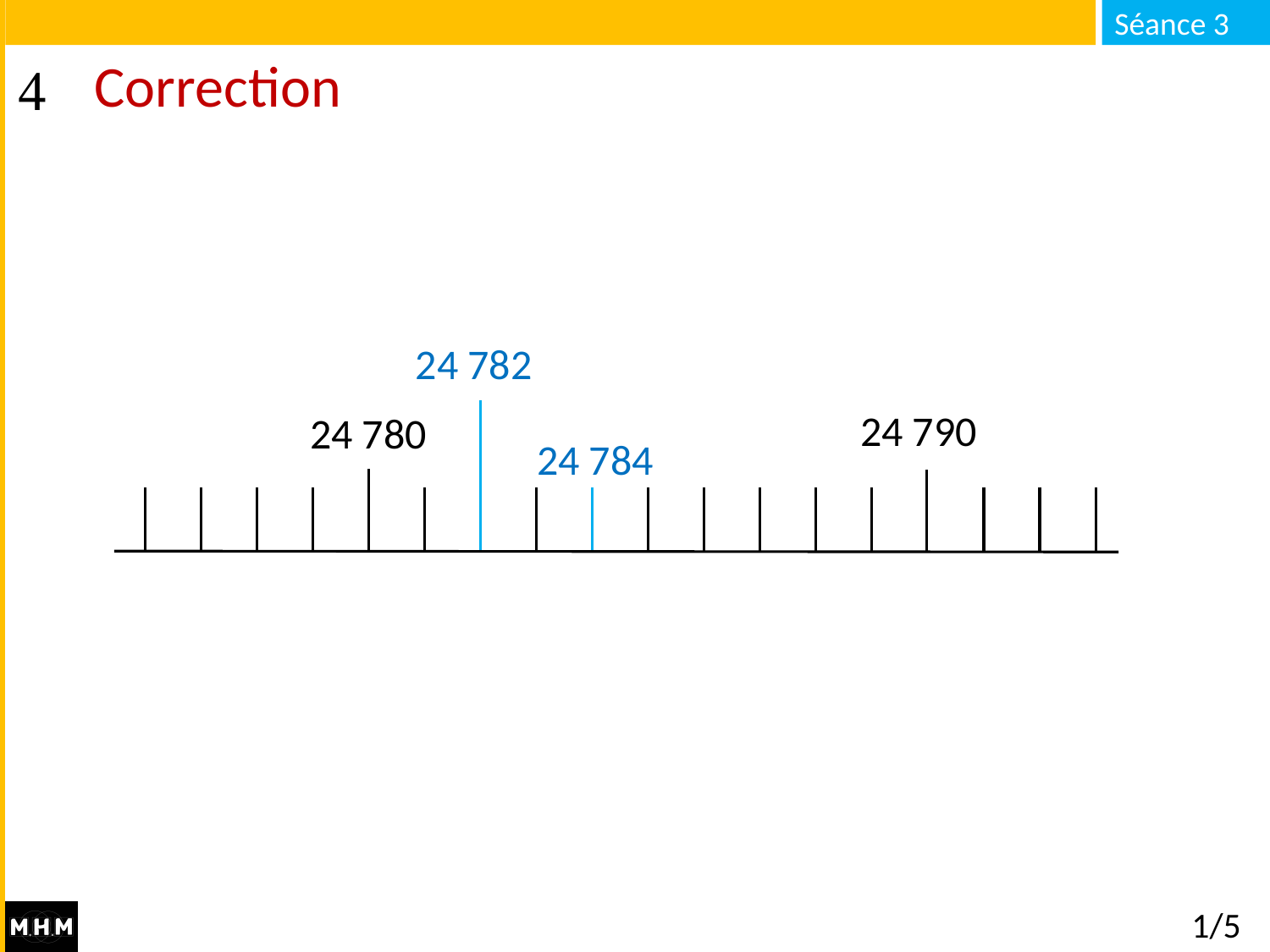

# Correction
24 782
24 790
24 780
24 784
1/5